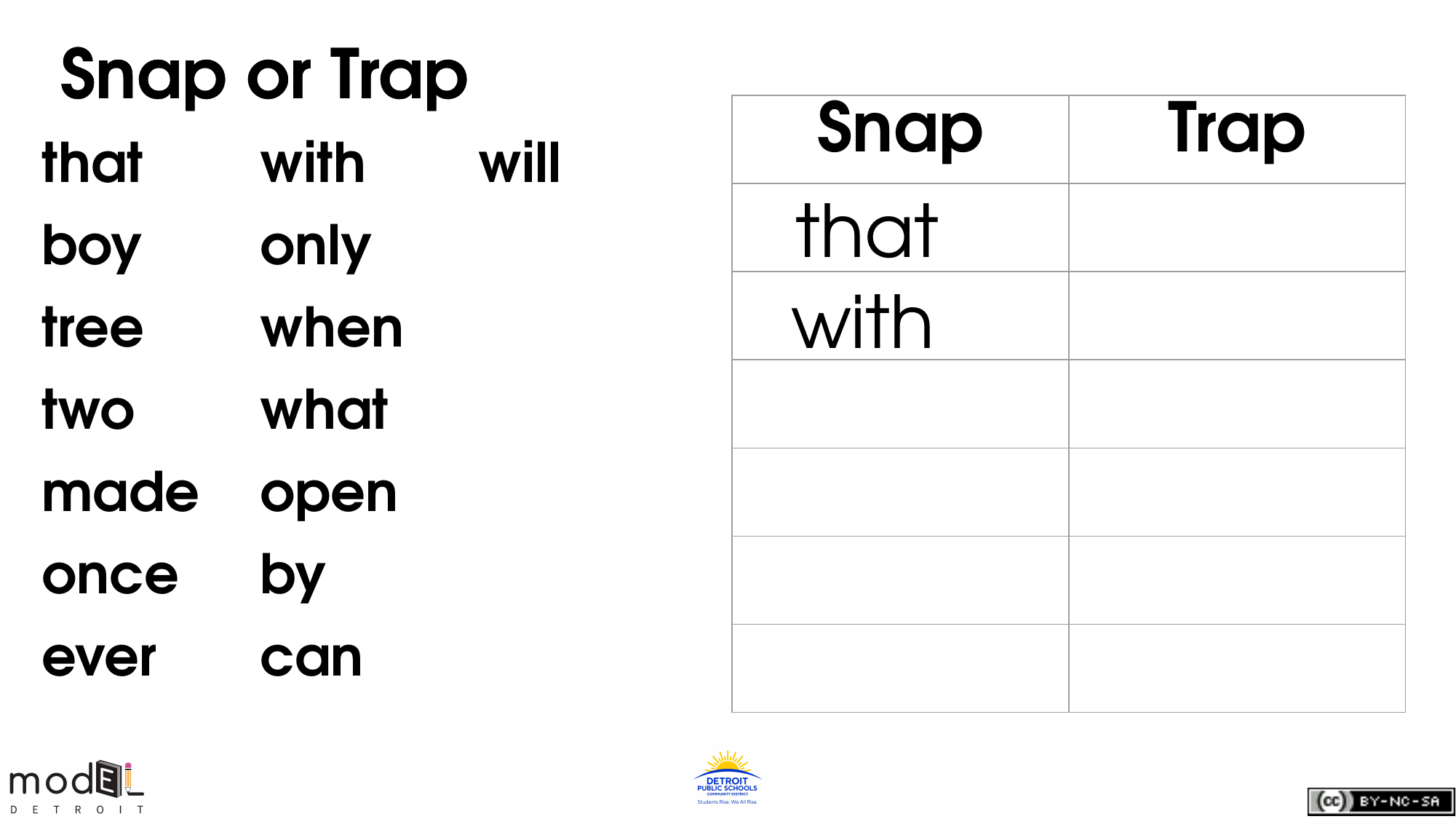

# Snap or Trap
Snap or Trap
| Snap | Trap |
| --- | --- |
|  |  |
|  |  |
|  |  |
|  |  |
|  |  |
|  |  |
that		with 	will
boy		only
tree		when
two  	what
made	open
once     	by
ever	can

 that
with